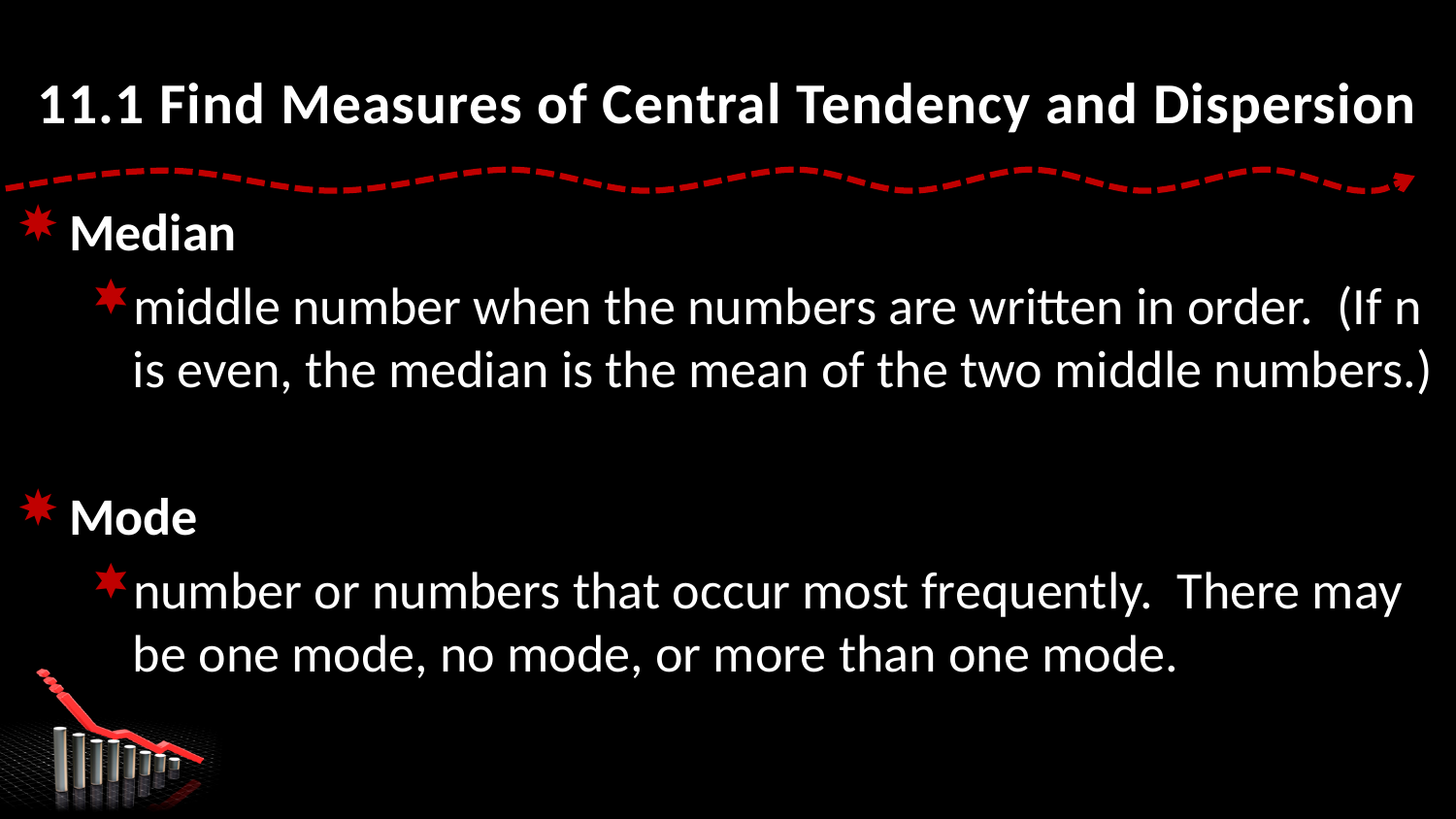

# 11.1 Find Measures of Central Tendency and Dispersion
Median
middle number when the numbers are written in order.  (If n is even, the median is the mean of the two middle numbers.)

Mode
number or numbers that occur most frequently.  There may be one mode, no mode, or more than one mode.